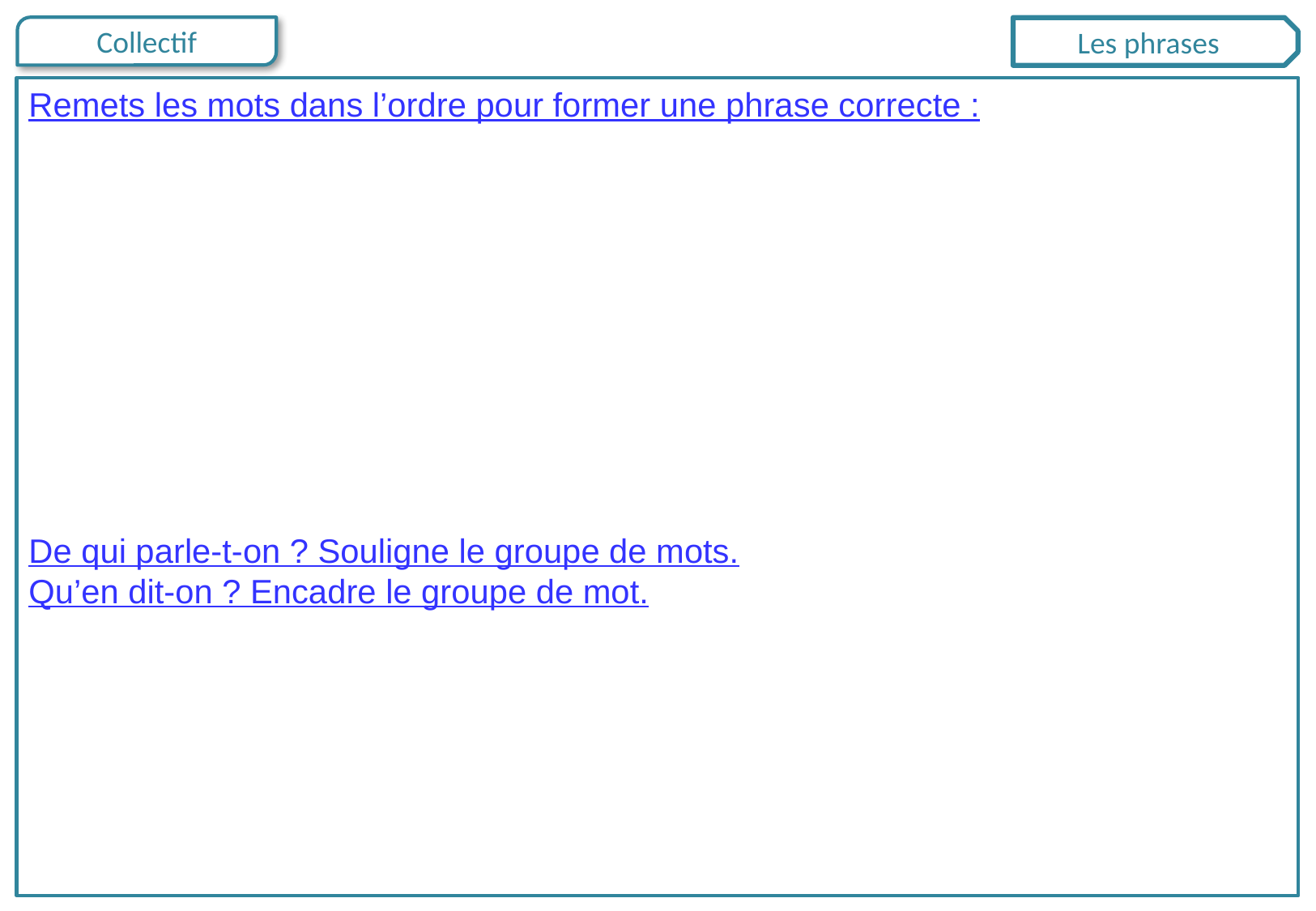

Les phrases
Remets les mots dans l’ordre pour former une phrase correcte :

De qui parle-t-on ? Souligne le groupe de mots.
Qu’en dit-on ? Encadre le groupe de mot.